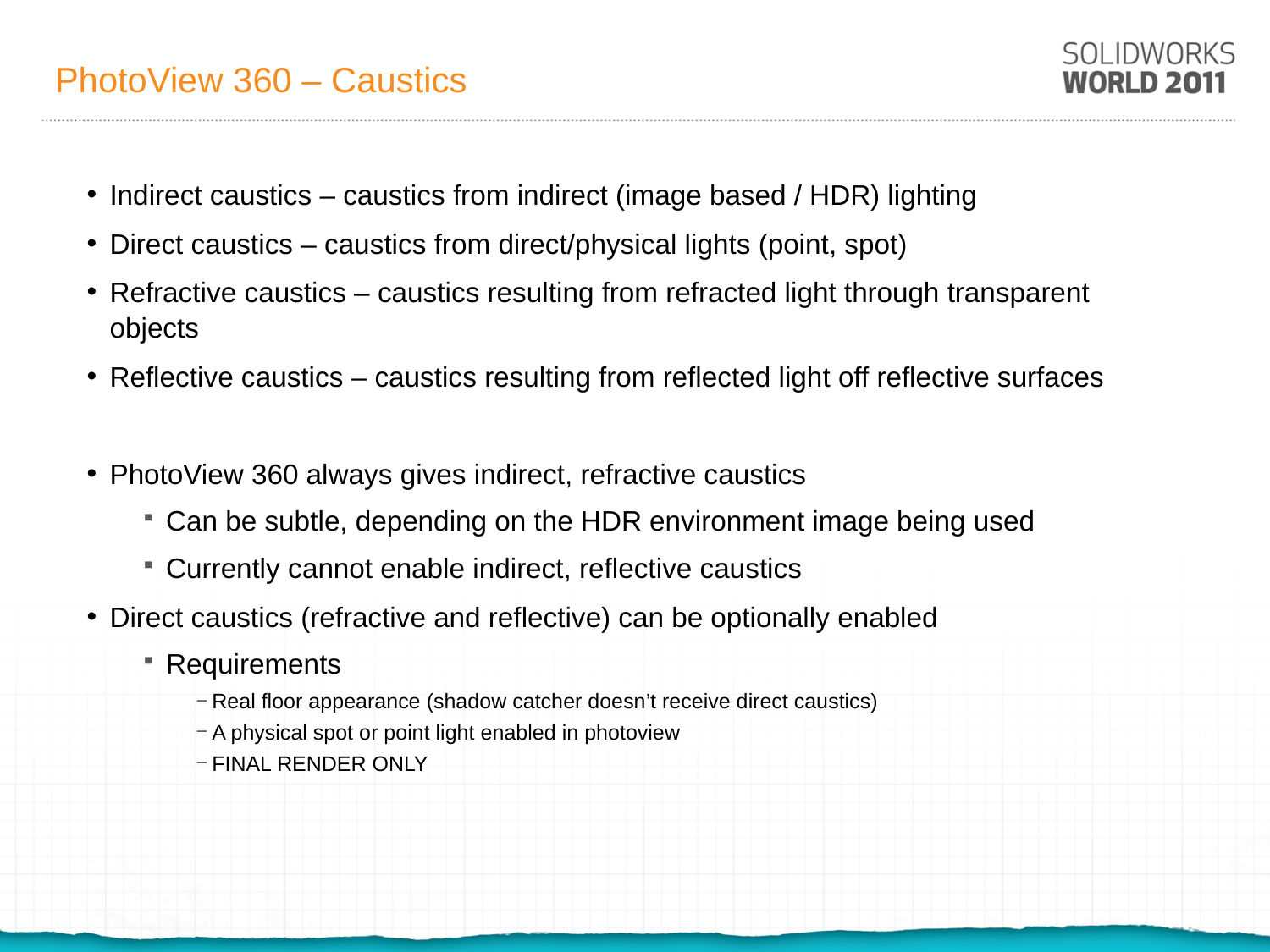

# PhotoView 360 – Caustics
Indirect caustics – caustics from indirect (image based / HDR) lighting
Direct caustics – caustics from direct/physical lights (point, spot)
Refractive caustics – caustics resulting from refracted light through transparent objects
Reflective caustics – caustics resulting from reflected light off reflective surfaces

PhotoView 360 always gives indirect, refractive caustics
Can be subtle, depending on the HDR environment image being used
Currently cannot enable indirect, reflective caustics
Direct caustics (refractive and reflective) can be optionally enabled
Requirements
Real floor appearance (shadow catcher doesn’t receive direct caustics)
A physical spot or point light enabled in photoview
FINAL RENDER ONLY